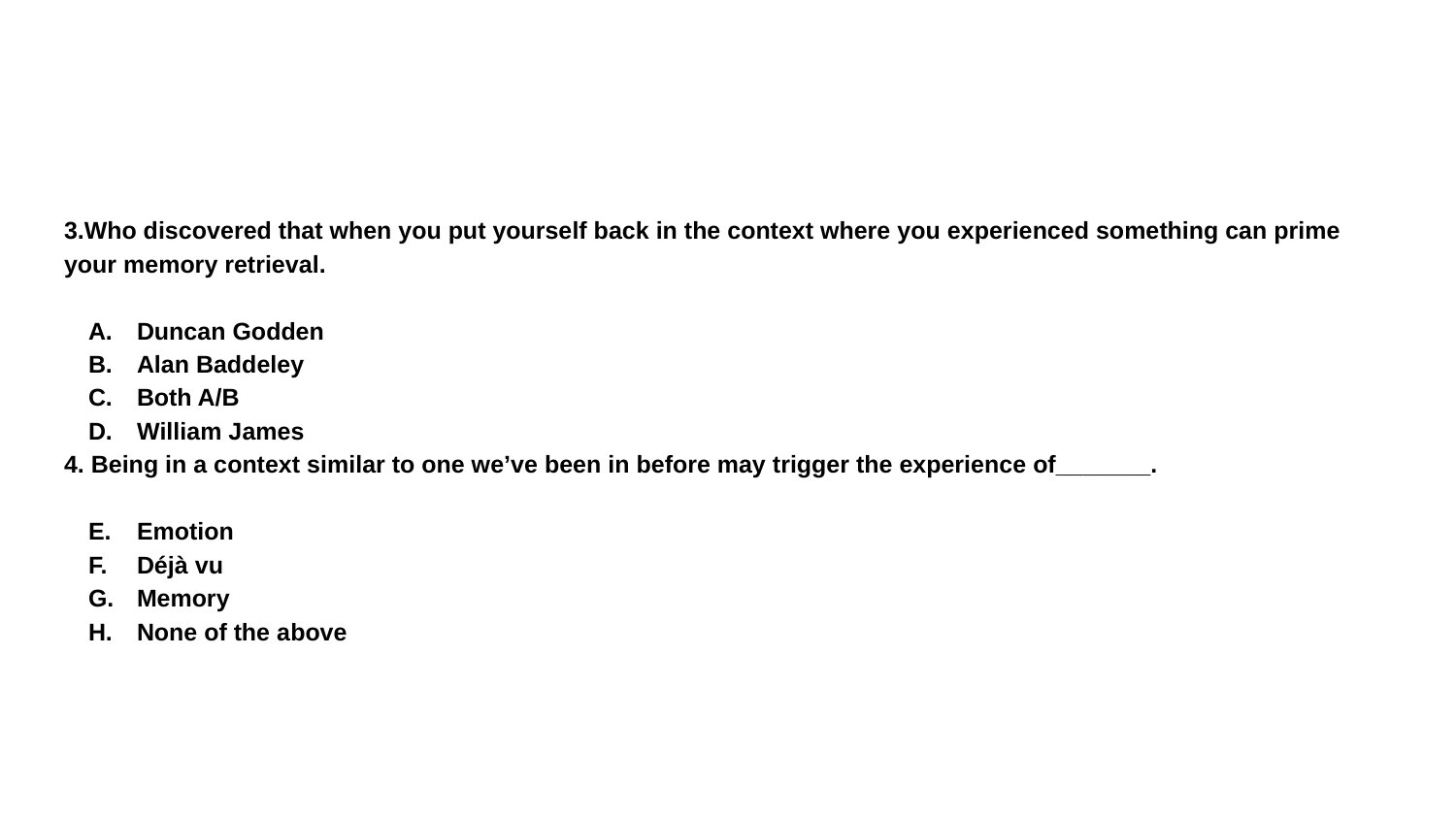

3.Who discovered that when you put yourself back in the context where you experienced something can prime your memory retrieval.

Duncan Godden
Alan Baddeley
Both A/B
William James
4. Being in a context similar to one we’ve been in before may trigger the experience of_______.

Emotion
Déjà vu
Memory
None of the above